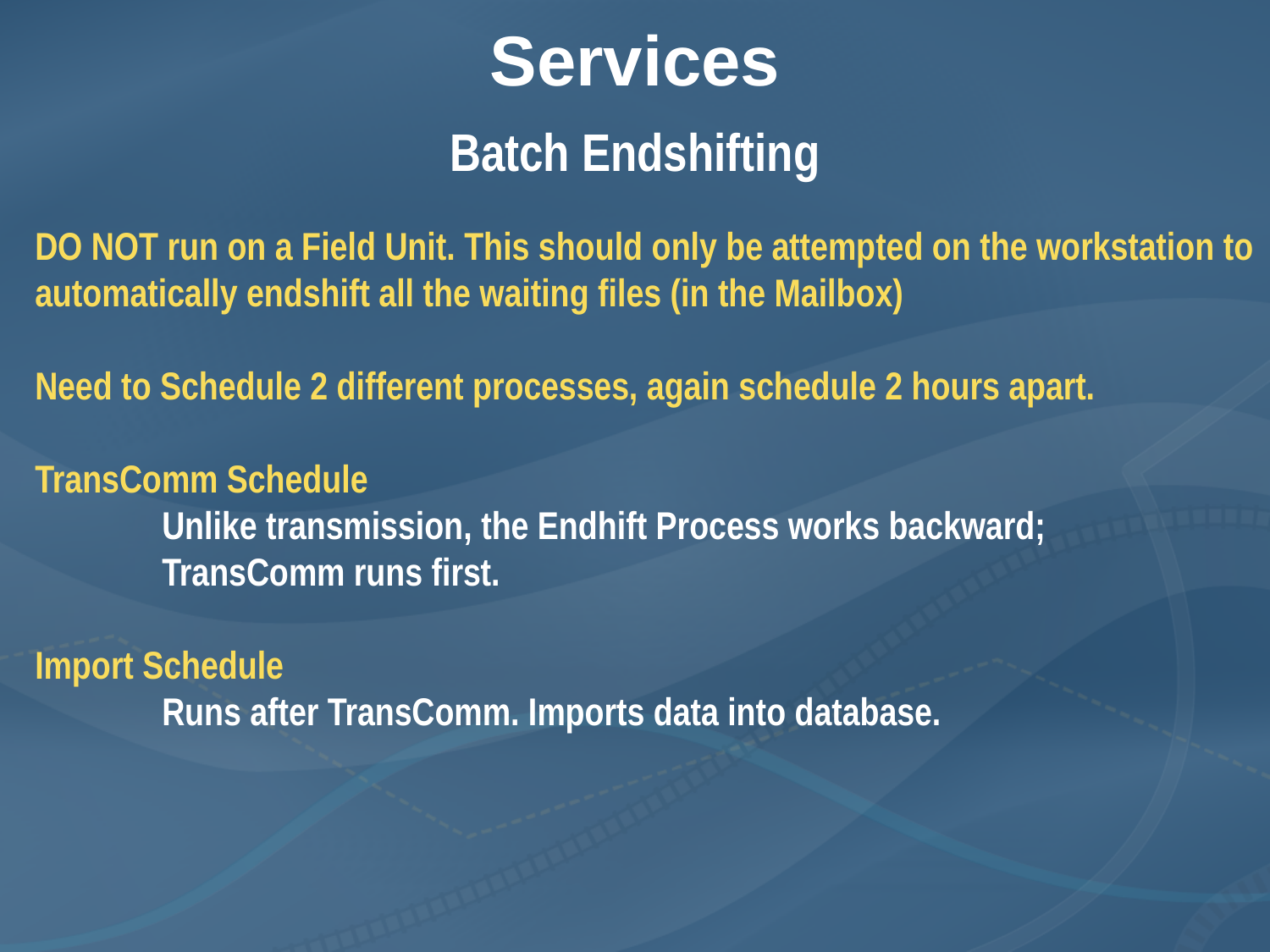

Services
Batch Endshifting
DO NOT run on a Field Unit. This should only be attempted on the workstation to automatically endshift all the waiting files (in the Mailbox)

Need to Schedule 2 different processes, again schedule 2 hours apart.

TransComm Schedule
	Unlike transmission, the Endhift Process works backward;
	TransComm runs first.

Import Schedule
	Runs after TransComm. Imports data into database.